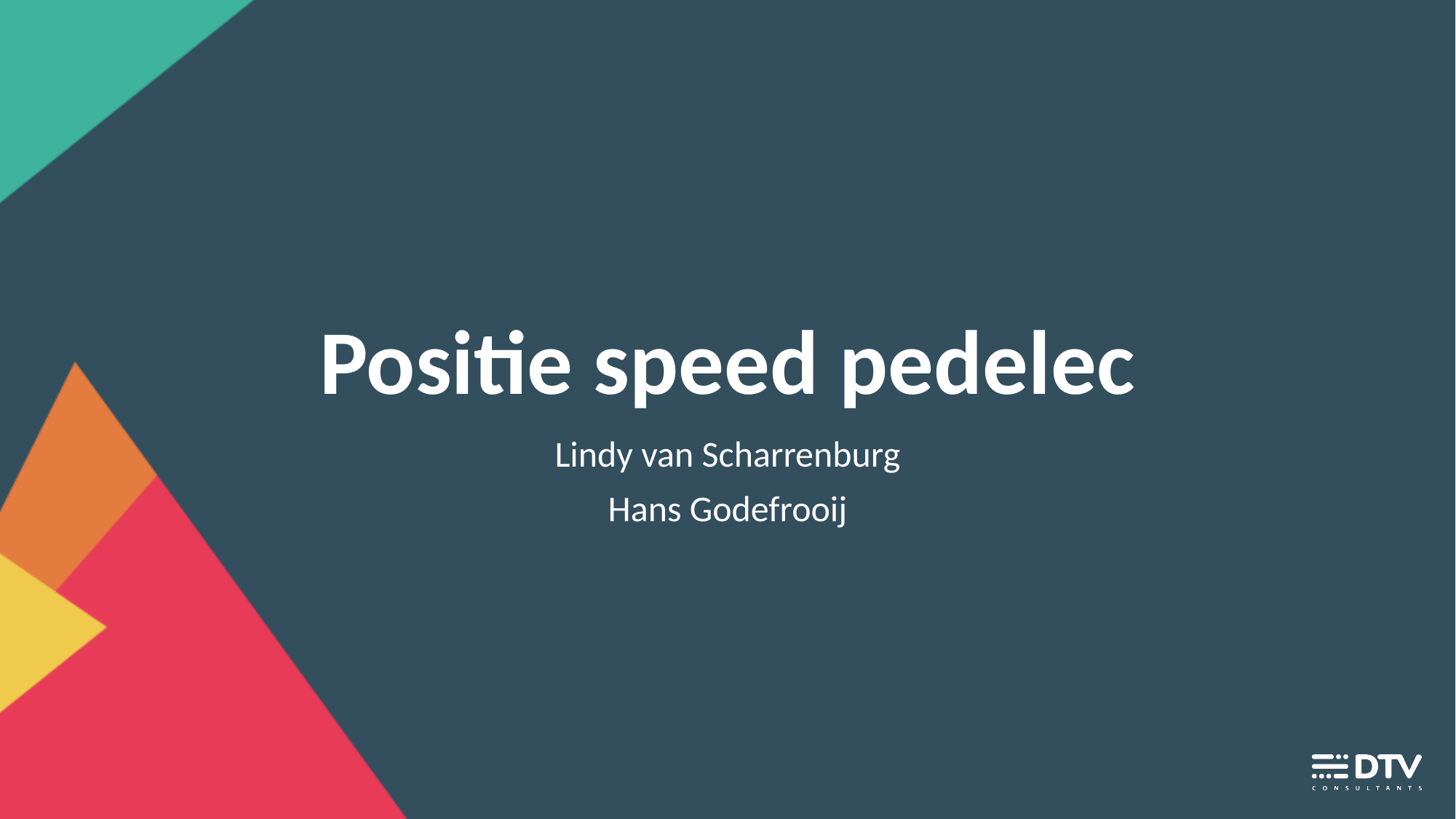

# Positie speed pedelec
Lindy van Scharrenburg
Hans Godefrooij